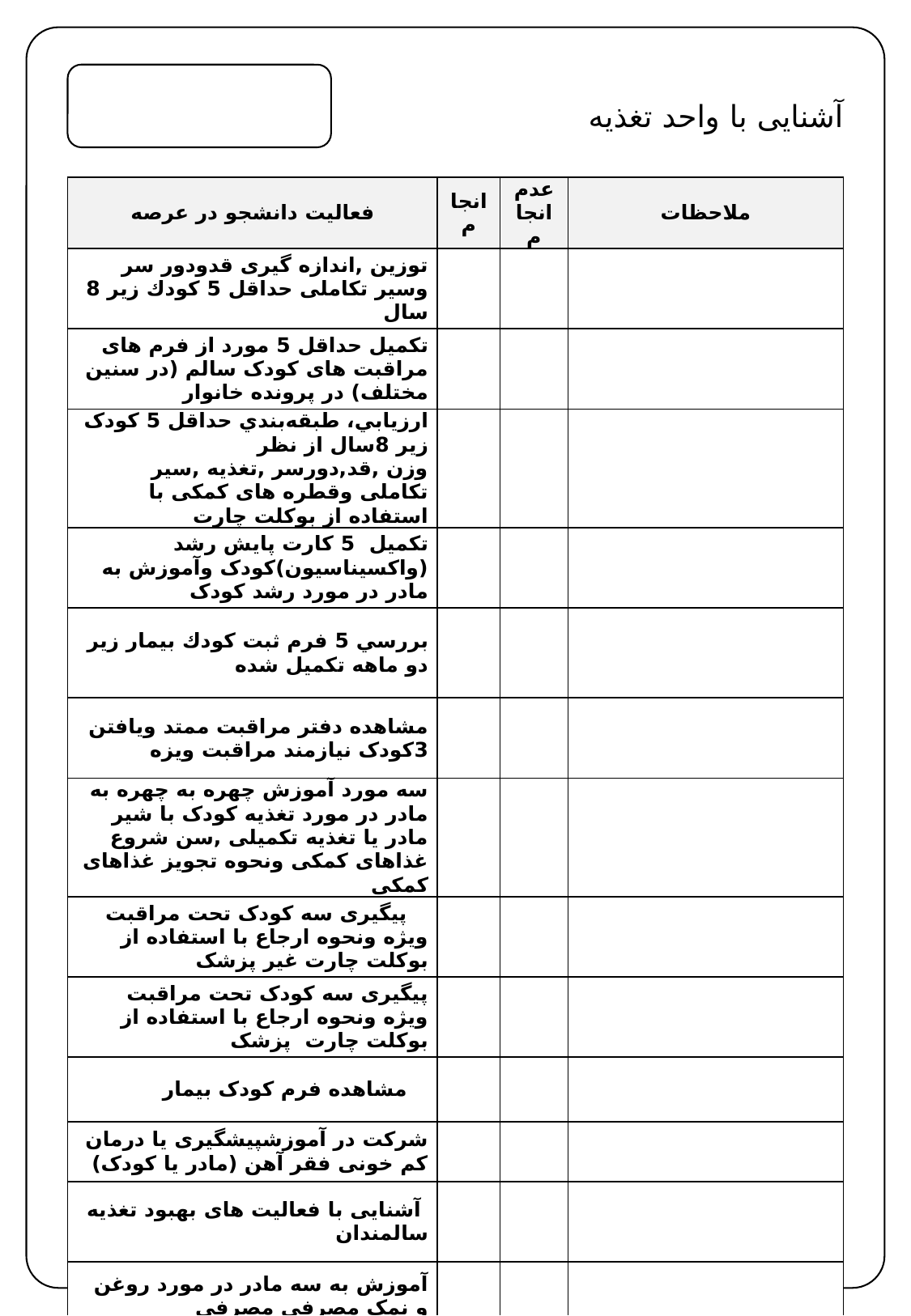

آشنایی با واحد تغذیه
| فعالیت دانشجو در عرصه | انجام | عدم انجام | ملاحظات |
| --- | --- | --- | --- |
| توزین ,اندازه گیری قدودور سر وسیر تکاملی حداقل 5 كودك زير 8 سال |  |  |  |
| تکمیل حداقل 5 مورد از فرم های مراقبت های کودک سالم (در سنین مختلف) در پرونده خانوار |  |  |  |
| ارزيابي، طبقه‌بندي حداقل 5 کودک زیر 8سال از نظر وزن ,قد,دورسر ,تغذیه ,سیر تکاملی وقطره های کمکی با استفاده از بوکلت چارت |  |  |  |
| تکمیل 5 کارت پایش رشد (واکسیناسیون)کودک وآموزش به مادر در مورد رشد کودک |  |  |  |
| بررسي 5 فرم ثبت كودك بيمار زير دو ماهه تكميل شده |  |  |  |
| مشاهده دفتر مراقبت ممتد ویافتن 3کودک نیازمند مراقبت ویزه |  |  |  |
| سه مورد آموزش چهره به چهره به مادر در مورد تغذیه کودک با شیر مادر یا تغذیه تکمیلی ,سن شروع غذاهای کمکی ونحوه تجویز غذاهای کمکی |  |  |  |
| پیگیری سه کودک تحت مراقبت ویژه ونحوه ارجاع با استفاده از بوکلت چارت غیر پزشک |  |  |  |
| پیگیری سه کودک تحت مراقبت ویژه ونحوه ارجاع با استفاده از بوکلت چارت پزشک |  |  |  |
| مشاهده فرم کودک بیمار |  |  |  |
| شرکت در آموزشپیشگیری یا درمان کم خونی فقر آهن (مادر یا کودک) |  |  |  |
| آشنایی با فعالیت های بهبود تغذیه سالمندان |  |  |  |
| آموزش به سه مادر در مورد روغن و نمک مصرفی مصرفی |  |  |  |